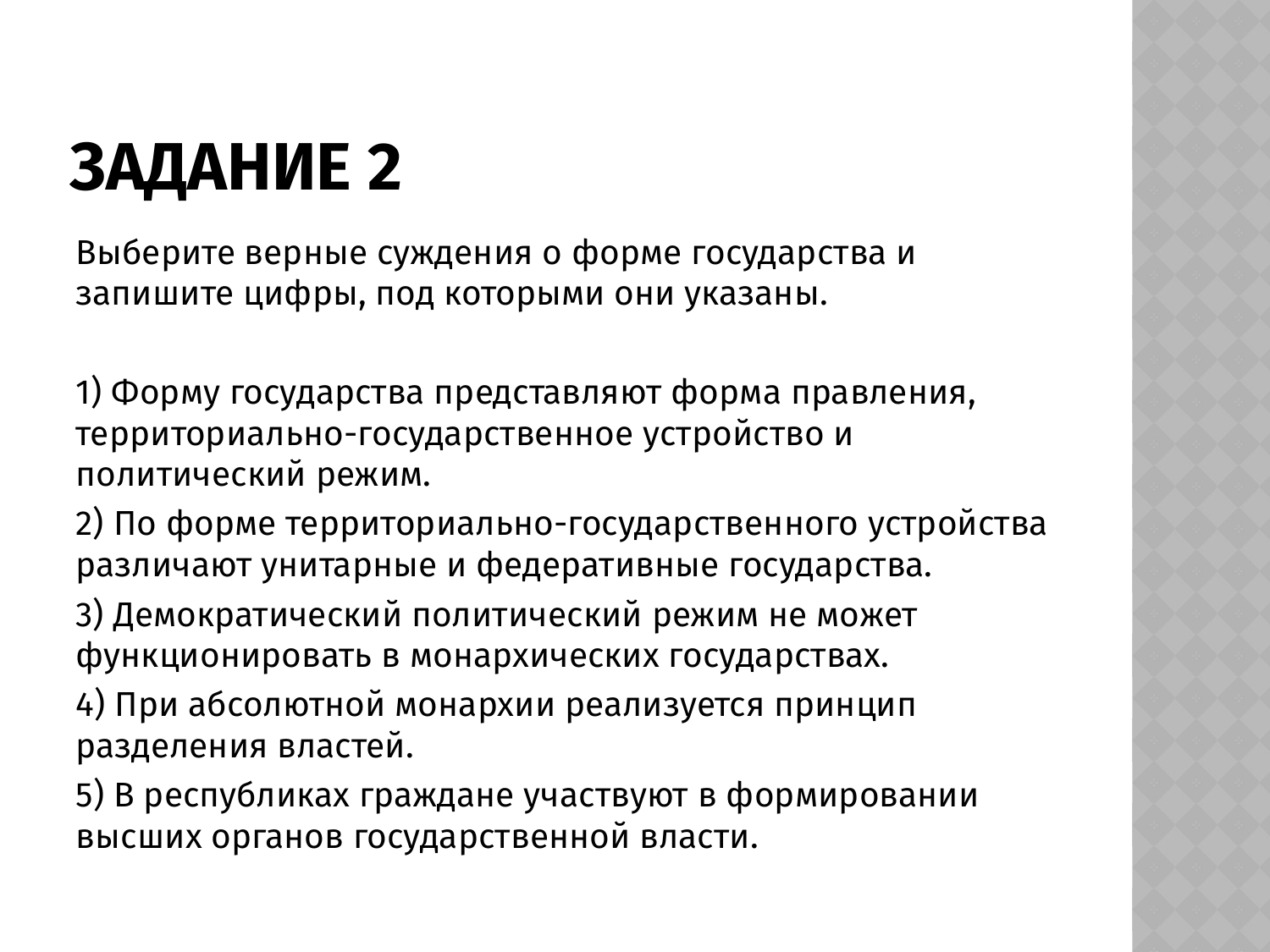

# Задание 2
Выберите верные суждения о форме государства и запишите цифры, под которыми они указаны.

1)  Форму государства представляют форма правления, территориально-государственное устройство и политический режим.
2)  По форме территориально-государственного устройства различают унитарные и федеративные государства.
3)  Демократический политический режим не может функционировать в монархических государствах.
4)  При абсолютной монархии реализуется принцип разделения властей.
5)  В республиках граждане участвуют в формировании высших органов государственной власти.